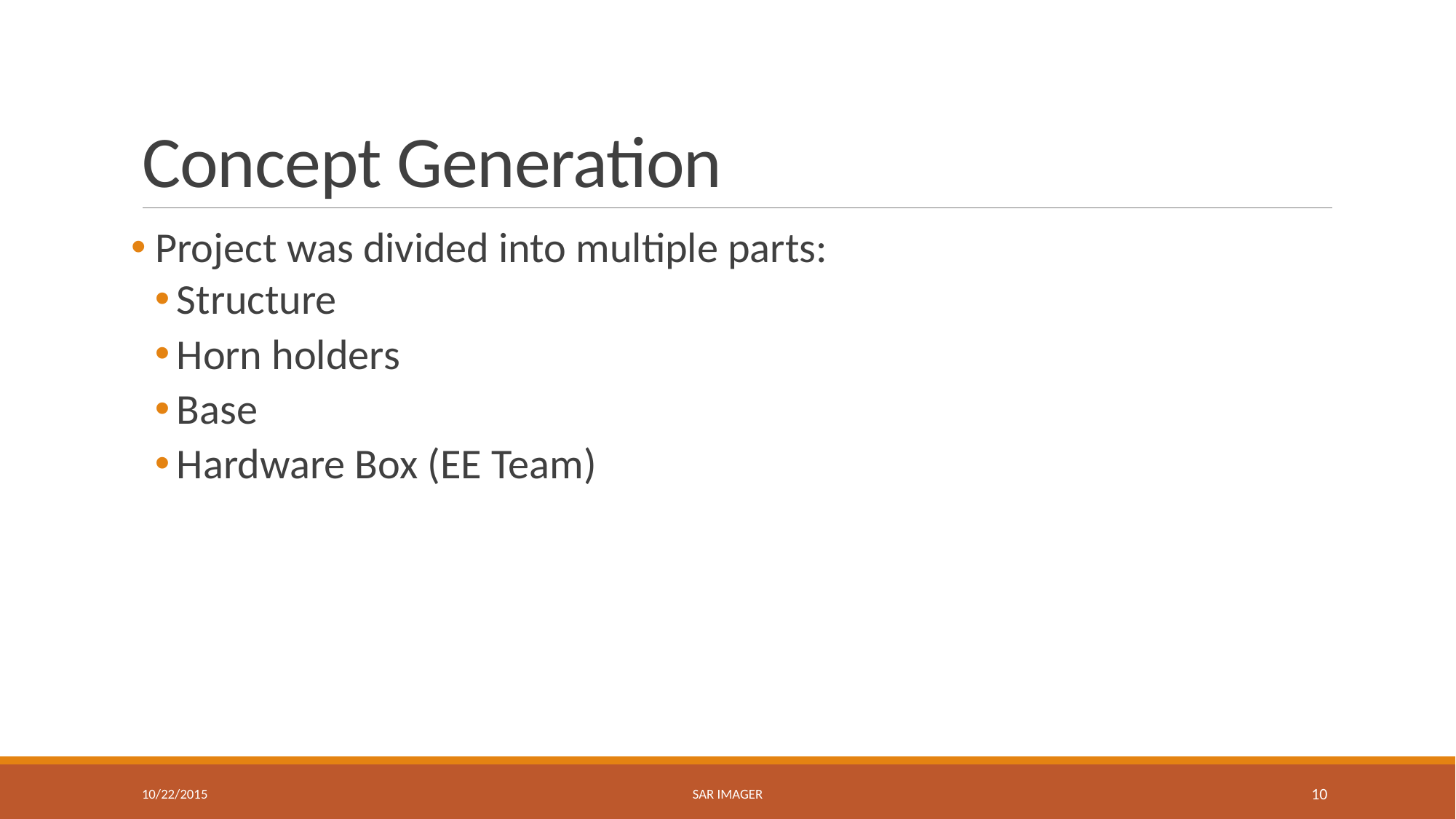

# Concept Generation
 Project was divided into multiple parts:
Structure
Horn holders
Base
Hardware Box (EE Team)
10/22/2015
SAR Imager
10